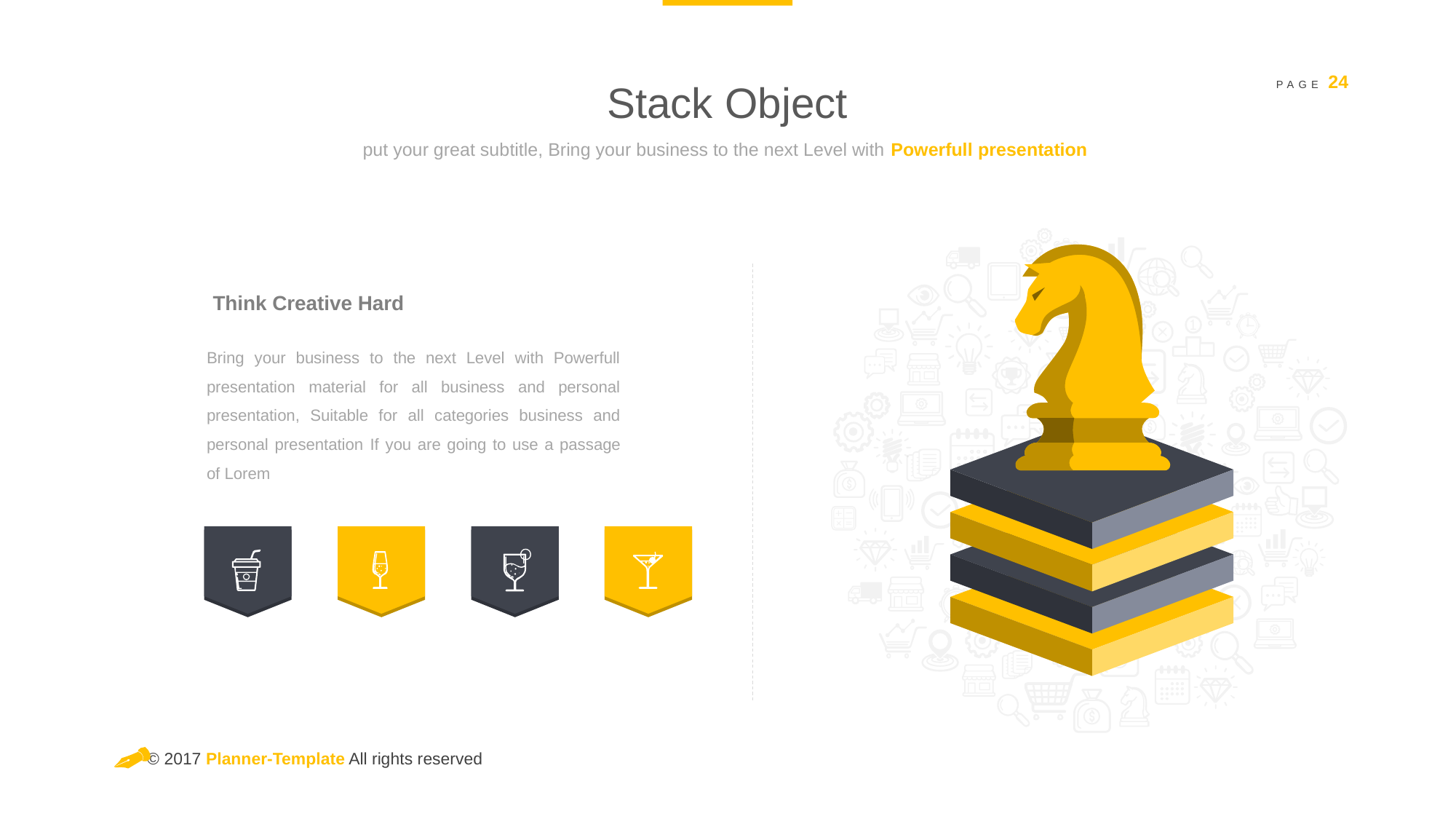

Stack Object
put your great subtitle, Bring your business to the next Level with Powerfull presentation

Think Creative Hard
Bring your business to the next Level with Powerfull presentation material for all business and personal presentation, Suitable for all categories business and personal presentation If you are going to use a passage of Lorem